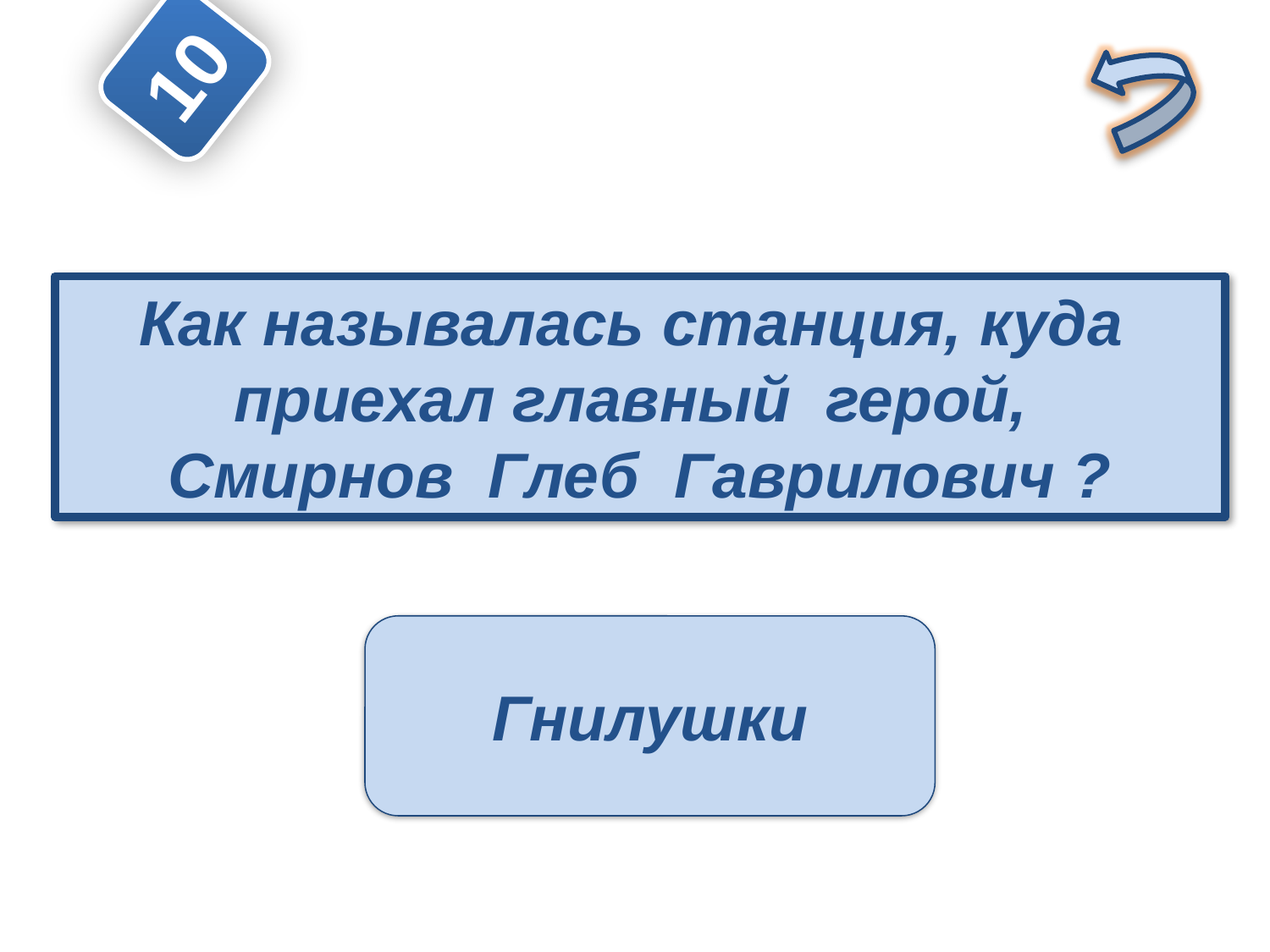

10

Как называлась станция, куда  приехал главный  герой,
Смирнов  Глеб  Гаврилович ?
Гнилушки